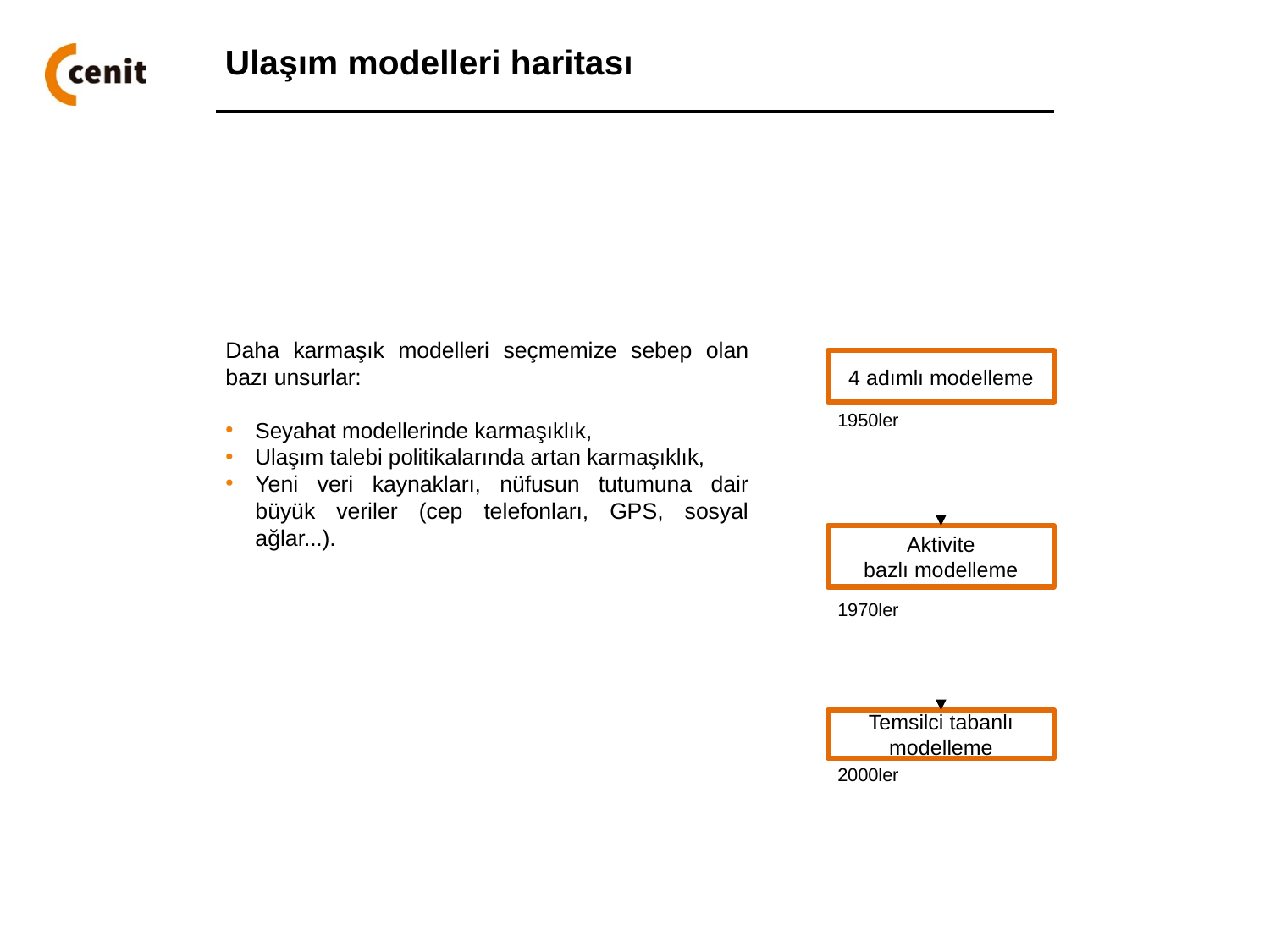

Ulaşım modelleri haritası
Daha karmaşık modelleri seçmemize sebep olan bazı unsurlar:

Seyahat modellerinde karmaşıklık,
Ulaşım talebi politikalarında artan karmaşıklık,
Yeni veri kaynakları, nüfusun tutumuna dair büyük veriler (cep telefonları, GPS, sosyal ağlar...).
4 adımlı modelleme
1950ler
Aktivite bazlı modelleme
1970ler
Temsilci tabanlı modelleme
2000ler